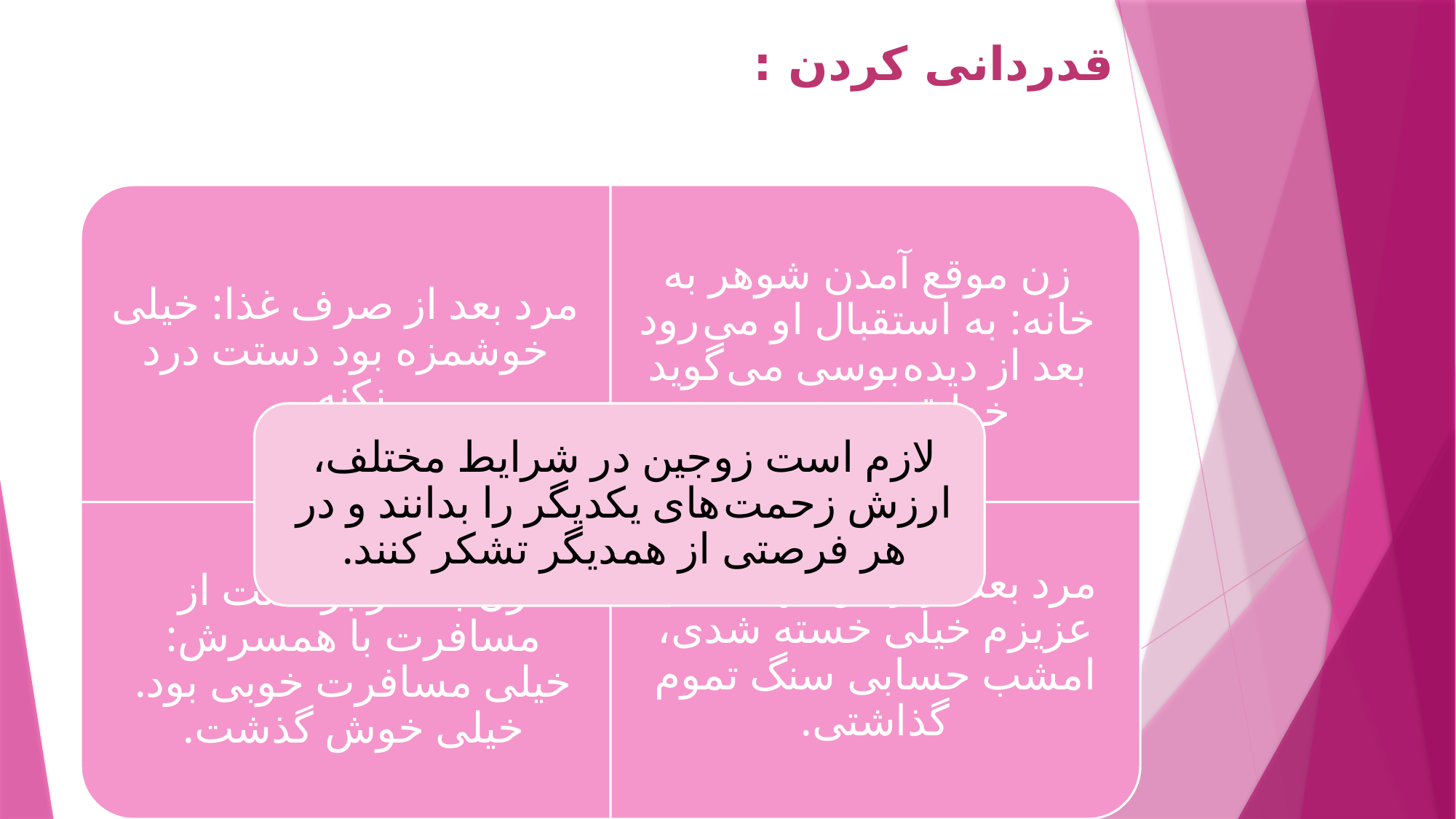

# قدردانی کردن :
مرد بعد از صرف غذا: خیلی خوشمزه بود دستت درد نکنه.
زن موقع آمدن شوهر به خانه: به استقبال او می رود بعد از دیده بوسی می گوید خدا قوت عزیزم.
زن بعد از برگشت از مسافرت با همسرش: خیلی مسافرت خوبی بود. خیلی خوش گذشت.
مرد بعد از رفتن مهمان ها: عزیزم خیلی خسته شدی، امشب حسابی سنگ تموم گذاشتی.
لازم است زوجین در شرایط مختلف، ارزش زحمت های یکدیگر را بدانند و در هر فرصتی از همدیگر تشکر کنند.